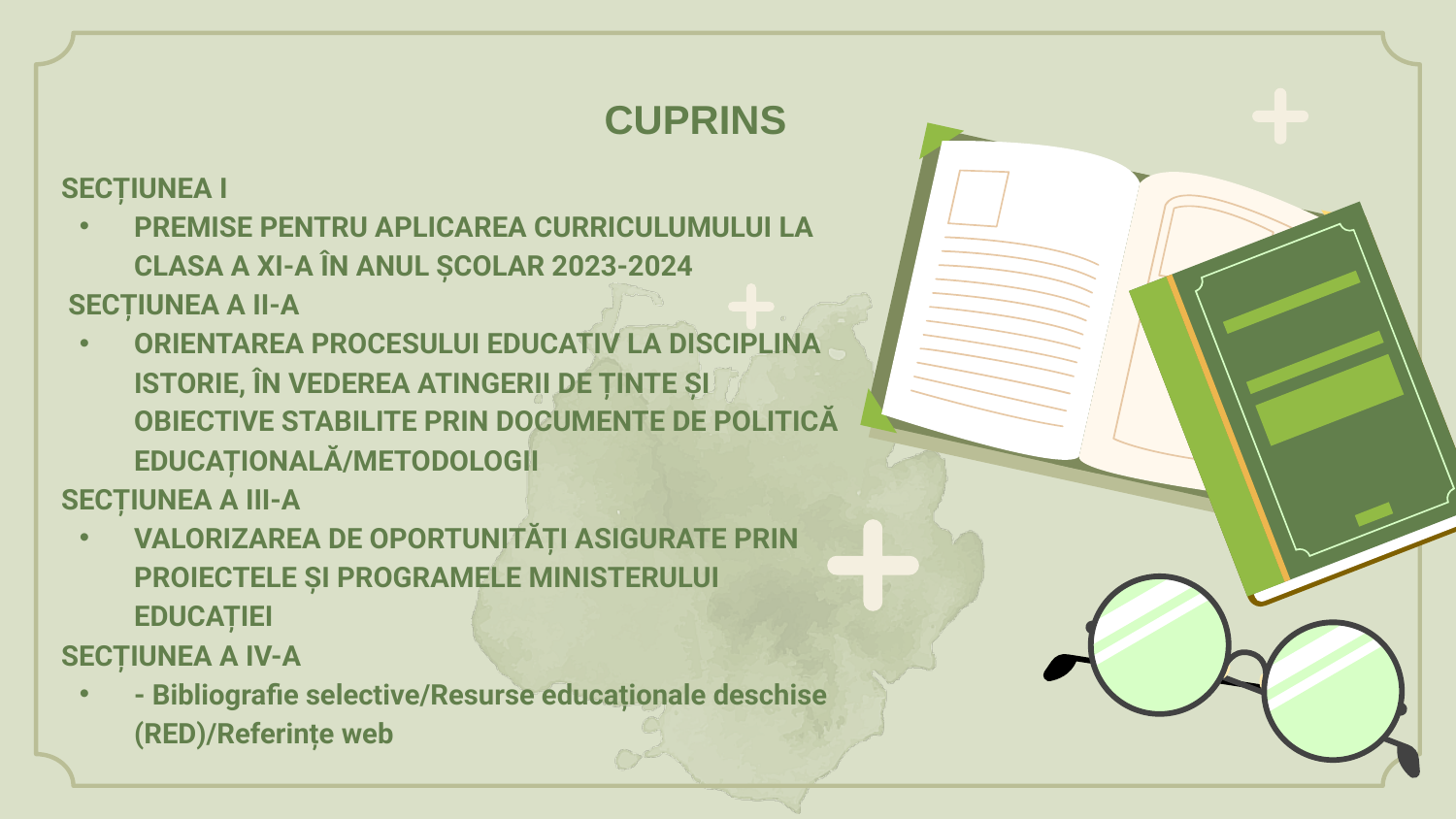

CUPRINS

Secțiunea I
PREMISE PENTRU APLICAREA CURRICULUMULUI LA CLASA A XI-A ÎN ANUL ȘCOLAR 2023-2024
 SECȚIUNEA A II-A
ORIENTAREA PROCESULUI EDUCATIV LA DISCIPLINA ISTORIE, ÎN VEDEREA ATINGERII DE ȚINTE ȘI OBIECTIVE STABILITE PRIN DOCUMENTE DE POLITICĂ EDUCAȚIONALĂ/METODOLOGII
SECȚIUNEA A III-A
VALORIZAREA DE OPORTUNITĂȚI ASIGURATE PRIN PROIECTELE ȘI PROGRAMELE MINISTERULUI EDUCAȚIEI
SECȚIUNEA A IV-A
- Bibliografie selective/Resurse educaționale deschise (RED)/Referințe web